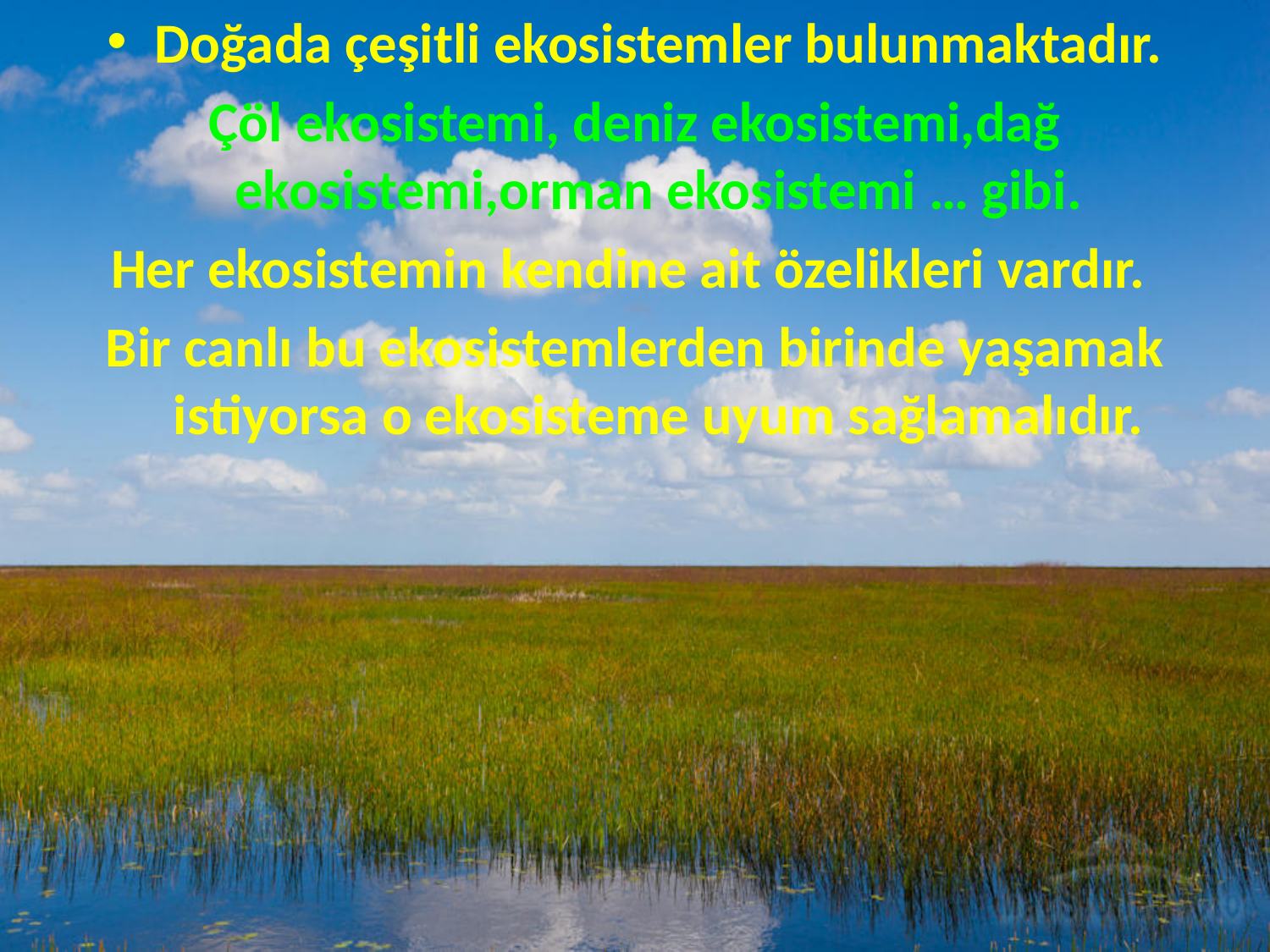

Doğada çeşitli ekosistemler bulunmaktadır.
Çöl ekosistemi, deniz ekosistemi,dağ ekosistemi,orman ekosistemi … gibi.
Her ekosistemin kendine ait özelikleri vardır.
Bir canlı bu ekosistemlerden birinde yaşamak istiyorsa o ekosisteme uyum sağlamalıdır.